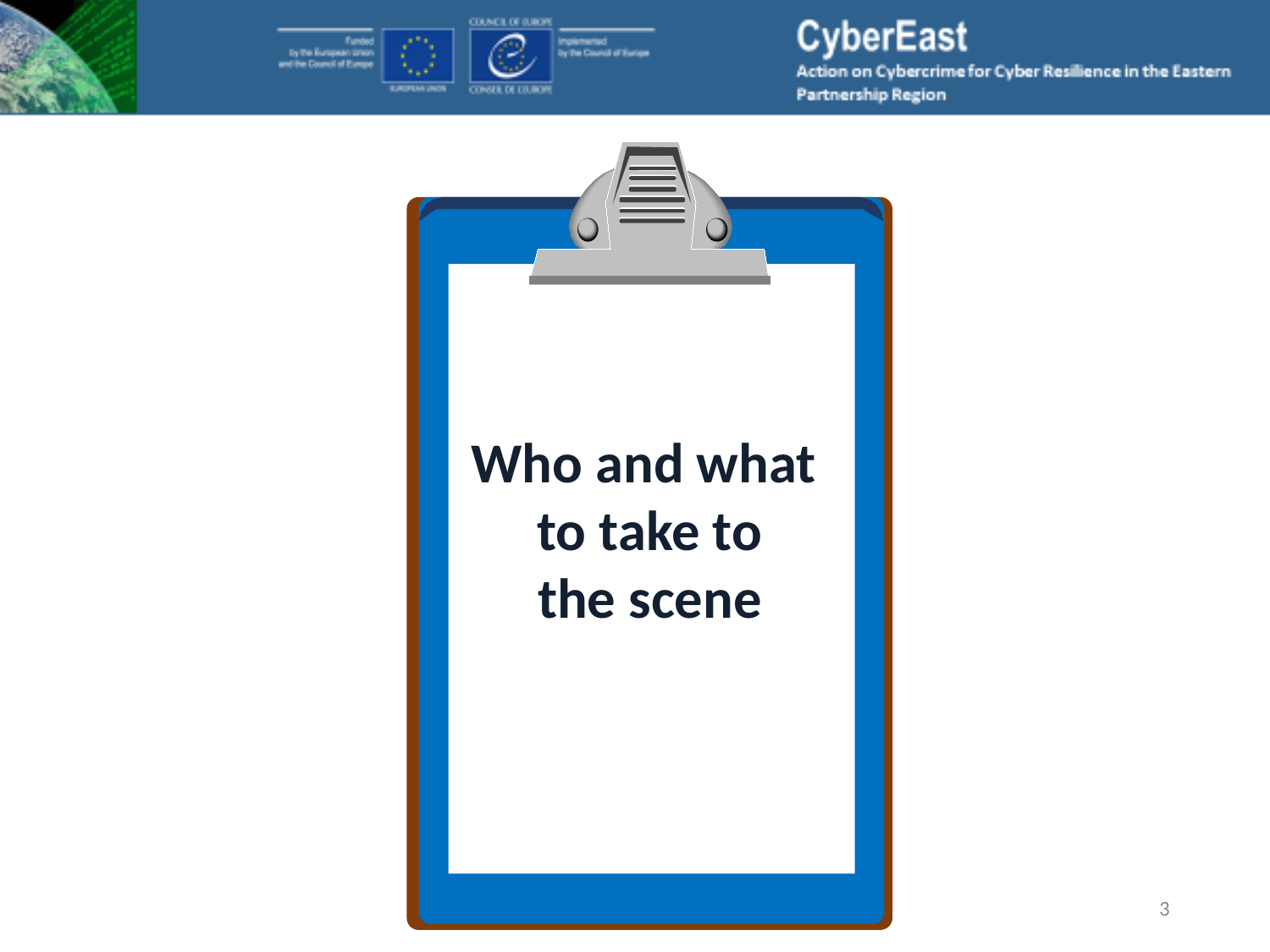

Who and what
to take to
the scene
3